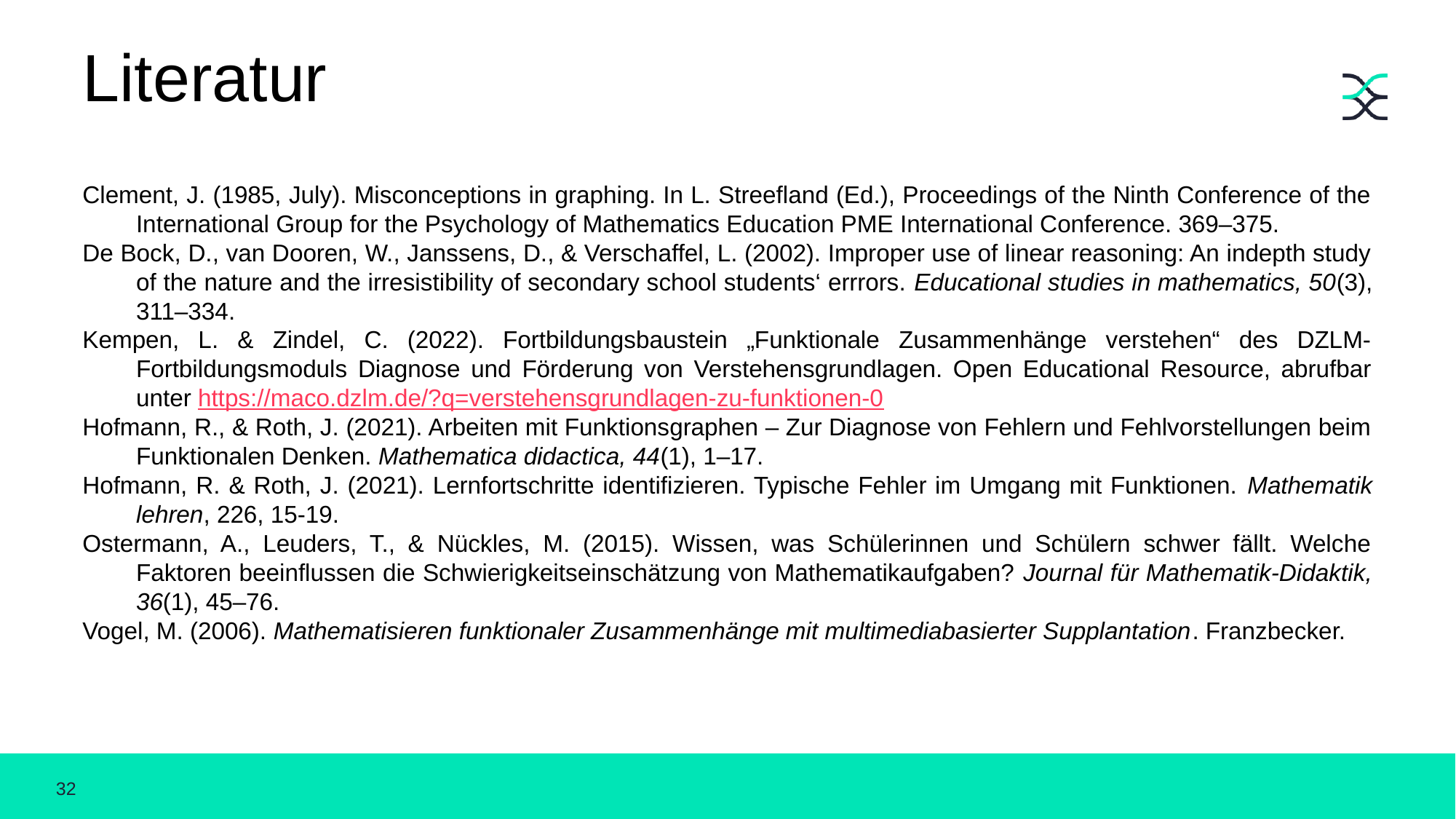

Literatur
Clement, J. (1985, July). Misconceptions in graphing. In L. Streefland (Ed.), Proceedings of the Ninth Conference of the International Group for the Psychology of Mathematics Education PME International Conference. 369–375.
De Bock, D., van Dooren, W., Janssens, D., & Verschaffel, L. (2002). Improper use of linear reasoning: An indepth study of the nature and the irresistibility of secondary school students‘ errrors. Educational studies in mathematics, 50(3), 311–334.
Kempen, L. & Zindel, C. (2022). Fortbildungsbaustein „Funktionale Zusammenhänge verstehen“ des DZLM-Fortbildungsmoduls Diagnose und Förderung von Verstehensgrundlagen. Open Educational Resource, abrufbar unter https://maco.dzlm.de/?q=verstehensgrundlagen-zu-funktionen-0
Hofmann, R., & Roth, J. (2021). Arbeiten mit Funktionsgraphen – Zur Diagnose von Fehlern und Fehlvorstellungen beim Funktionalen Denken. Mathematica didactica, 44(1), 1–17.
Hofmann, R. & Roth, J. (2021). Lernfortschritte identifizieren. Typische Fehler im Umgang mit Funktionen. Mathematik lehren, 226, 15-19.
Ostermann, A., Leuders, T., & Nückles, M. (2015). Wissen, was Schülerinnen und Schülern schwer fällt. Welche Faktoren beeinflussen die Schwierigkeitseinschätzung von Mathematikaufgaben? Journal für Mathematik-Didaktik, 36(1), 45–76.
Vogel, M. (2006). Mathematisieren funktionaler Zusammenhänge mit multimediabasierter Supplantation. Franzbecker.
32